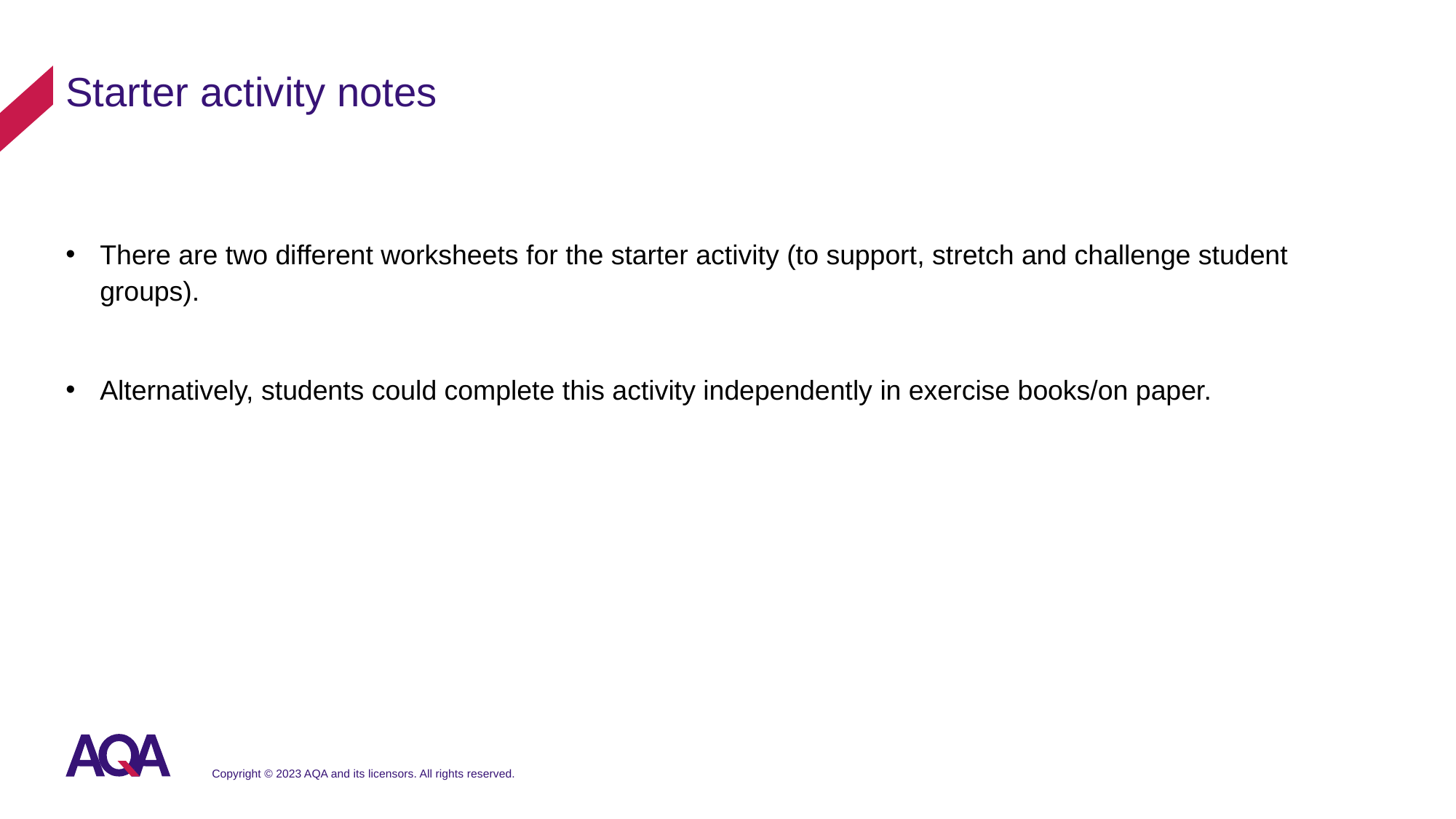

# Starter activity notes
There are two different worksheets for the starter activity (to support, stretch and challenge student groups).

Alternatively, students could complete this activity independently in exercise books/on paper.

Copyright © 2023 AQA and its licensors. All rights reserved.